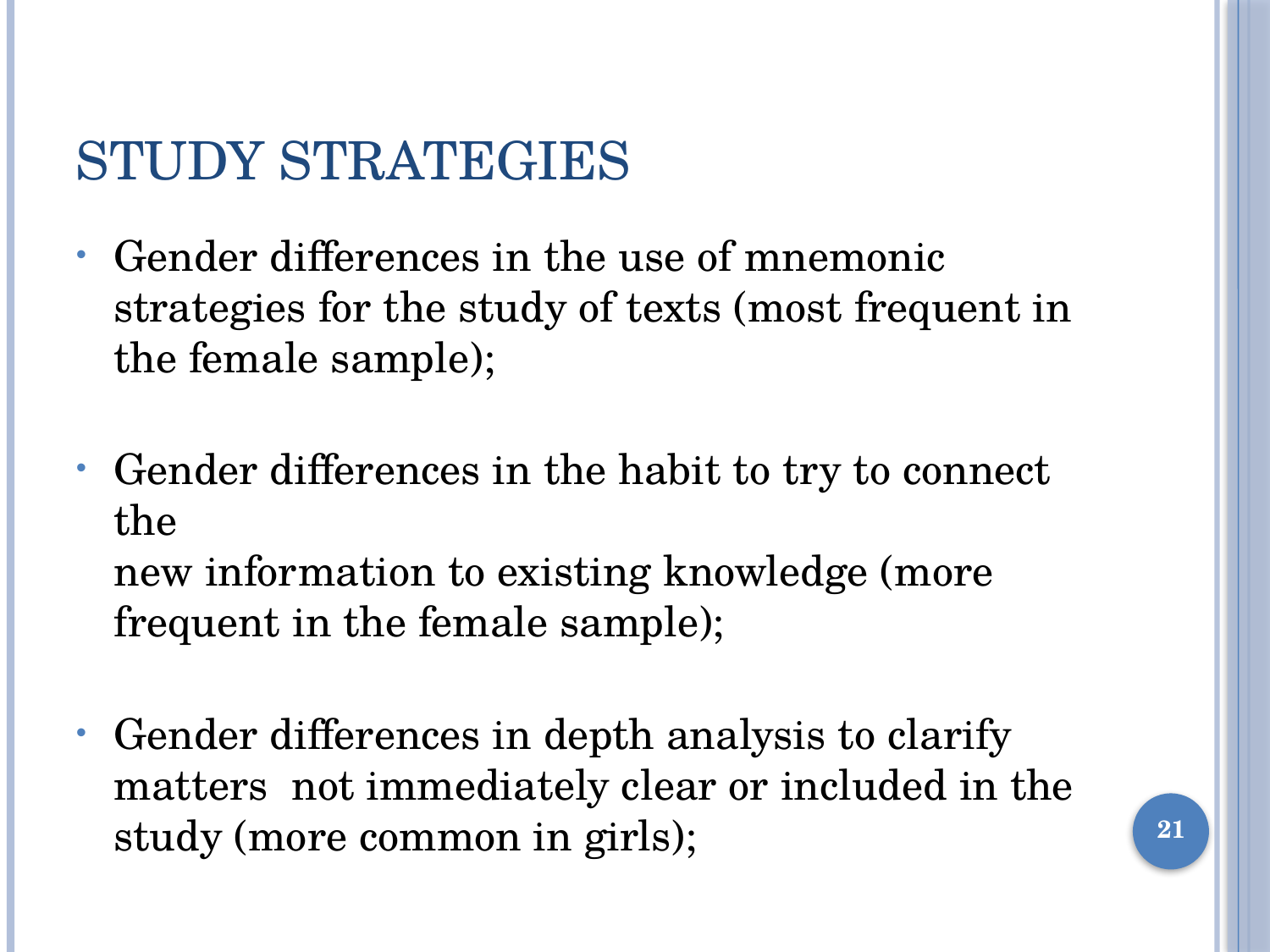

# study strategies
Gender differences in the use of mnemonic strategies for the study of texts (most frequent in the female sample);
Gender differences in the habit to try to connect the
new information to existing knowledge (more frequent in the female sample);
Gender differences in depth analysis to clarify matters  not immediately clear or included in the study (more common in girls);
21